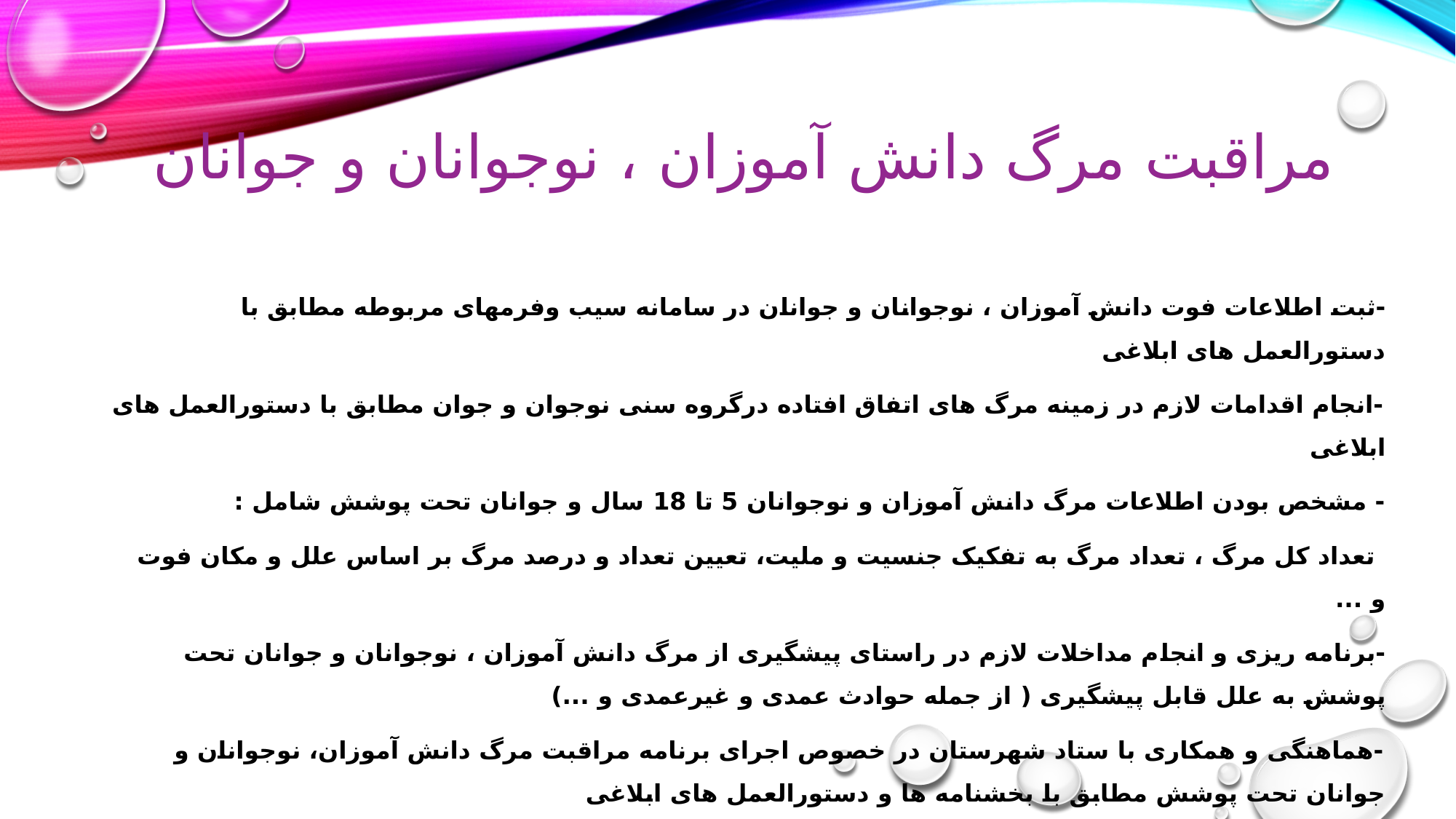

# مراقبت مرگ دانش آموزان ، نوجوانان و جوانان
-ثبت اطلاعات فوت دانش آموزان ، نوجوانان و جوانان در سامانه سیب وفرمهای مربوطه مطابق با دستورالعمل های ابلاغی
-انجام اقدامات لازم در زمینه مرگ های اتفاق افتاده درگروه سنی نوجوان و جوان مطابق با دستورالعمل های ابلاغی
- مشخص بودن اطلاعات مرگ دانش آموزان و نوجوانان 5 تا 18 سال و جوانان تحت پوشش شامل :
 تعداد کل مرگ ، تعداد مرگ به تفکیک جنسیت و ملیت، تعیین تعداد و درصد مرگ بر اساس علل و مکان فوت و ...
-برنامه ریزی و انجام مداخلات لازم در راستای پیشگیری از مرگ دانش آموزان ، نوجوانان و جوانان تحت پوشش به علل قابل پیشگیری ( از جمله حوادث عمدی و غیرعمدی و ...)
-هماهنگی و همکاری با ستاد شهرستان در خصوص اجرای برنامه مراقبت مرگ دانش آموزان، نوجوانان و جوانان تحت پوشش مطابق با بخشنامه ها و دستورالعمل های ابلاغی